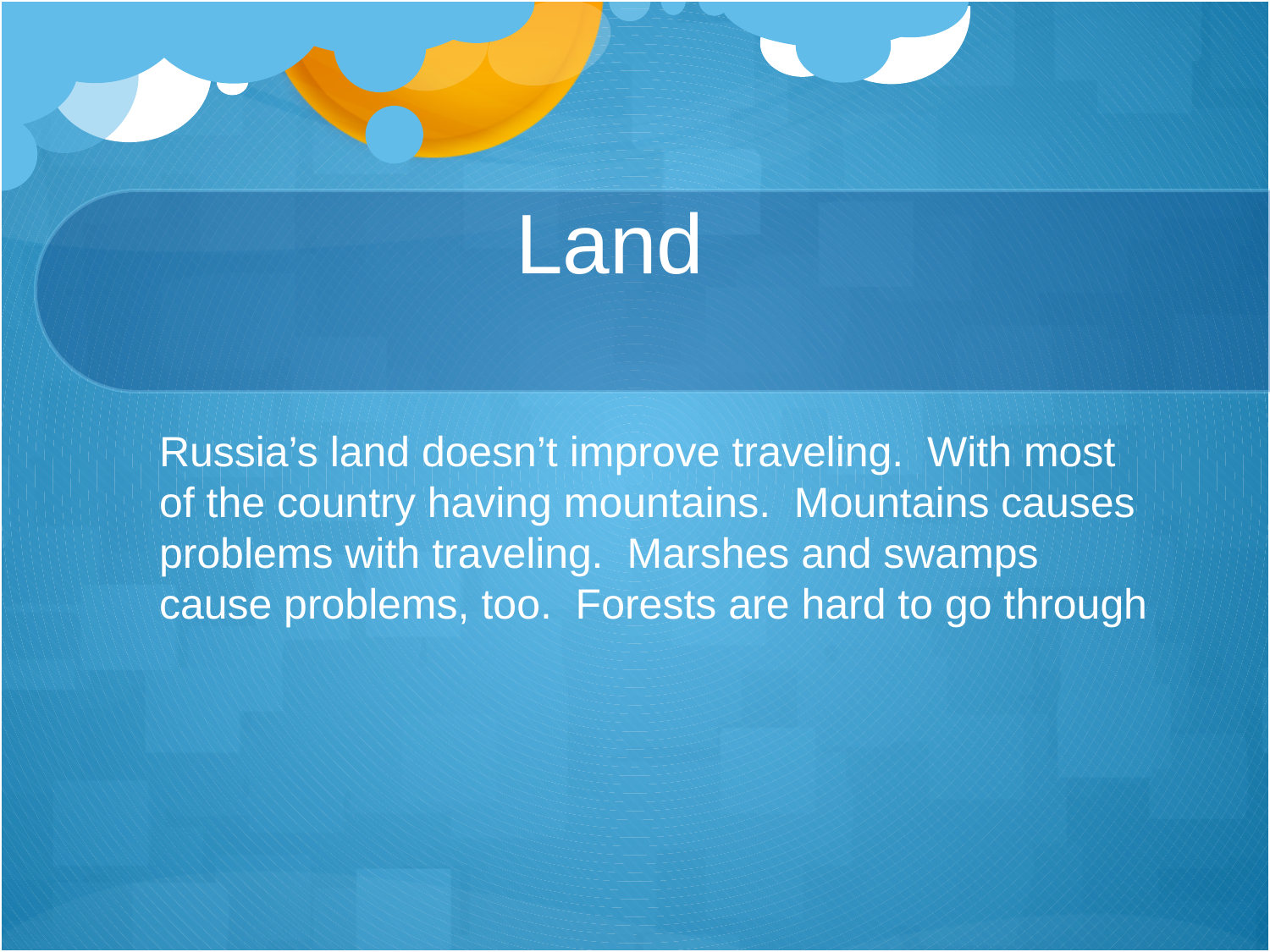

# Land
	Russia’s land doesn’t improve traveling.  With most of the country having mountains.  Mountains causes problems with traveling.  Marshes and swamps cause problems, too.  Forests are hard to go through